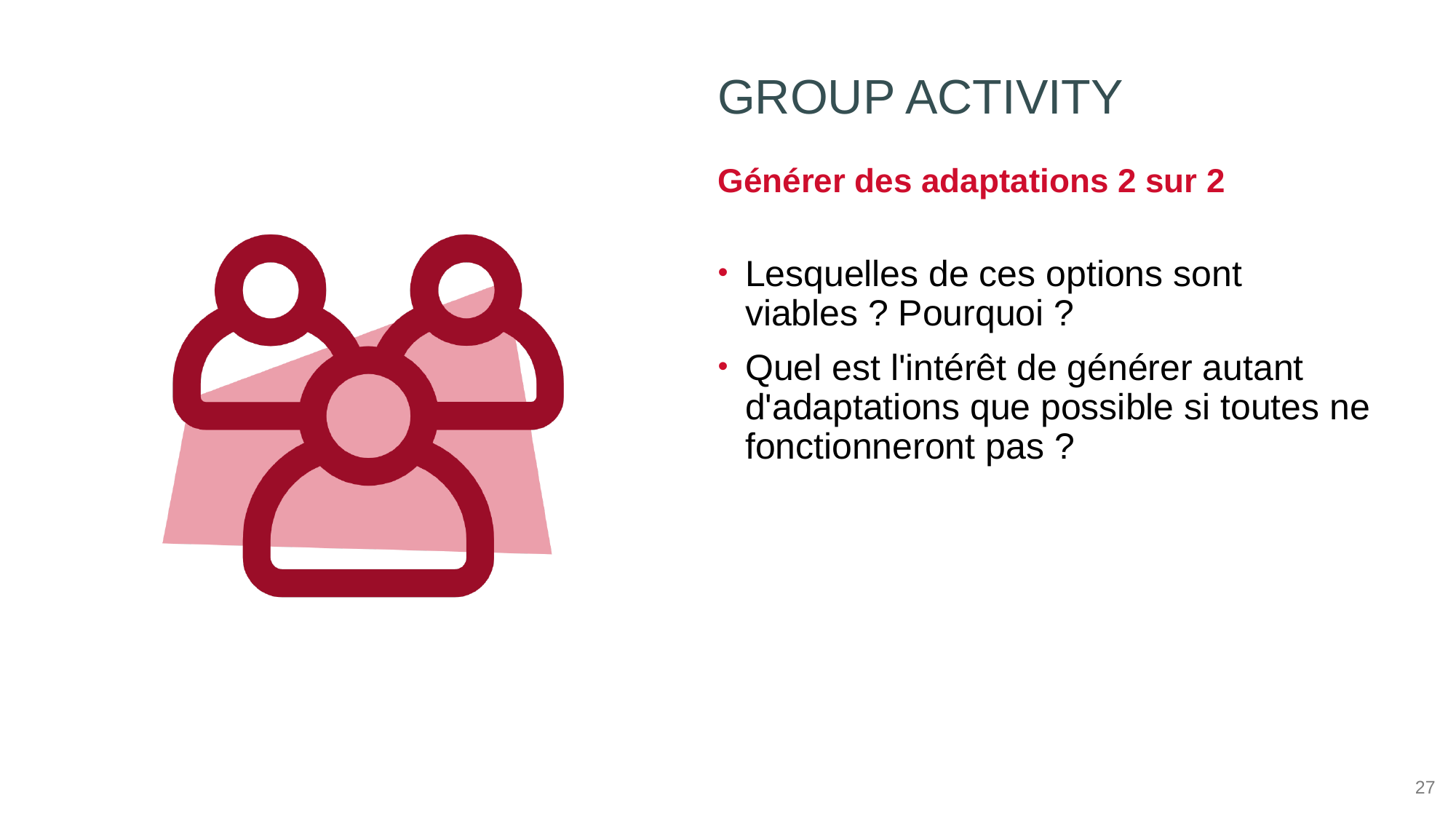

Générer des adaptations 2 sur 2
Lesquelles de ces options sont viables ? Pourquoi ?
Quel est l'intérêt de générer autant d'adaptations que possible si toutes ne fonctionneront pas ?
27